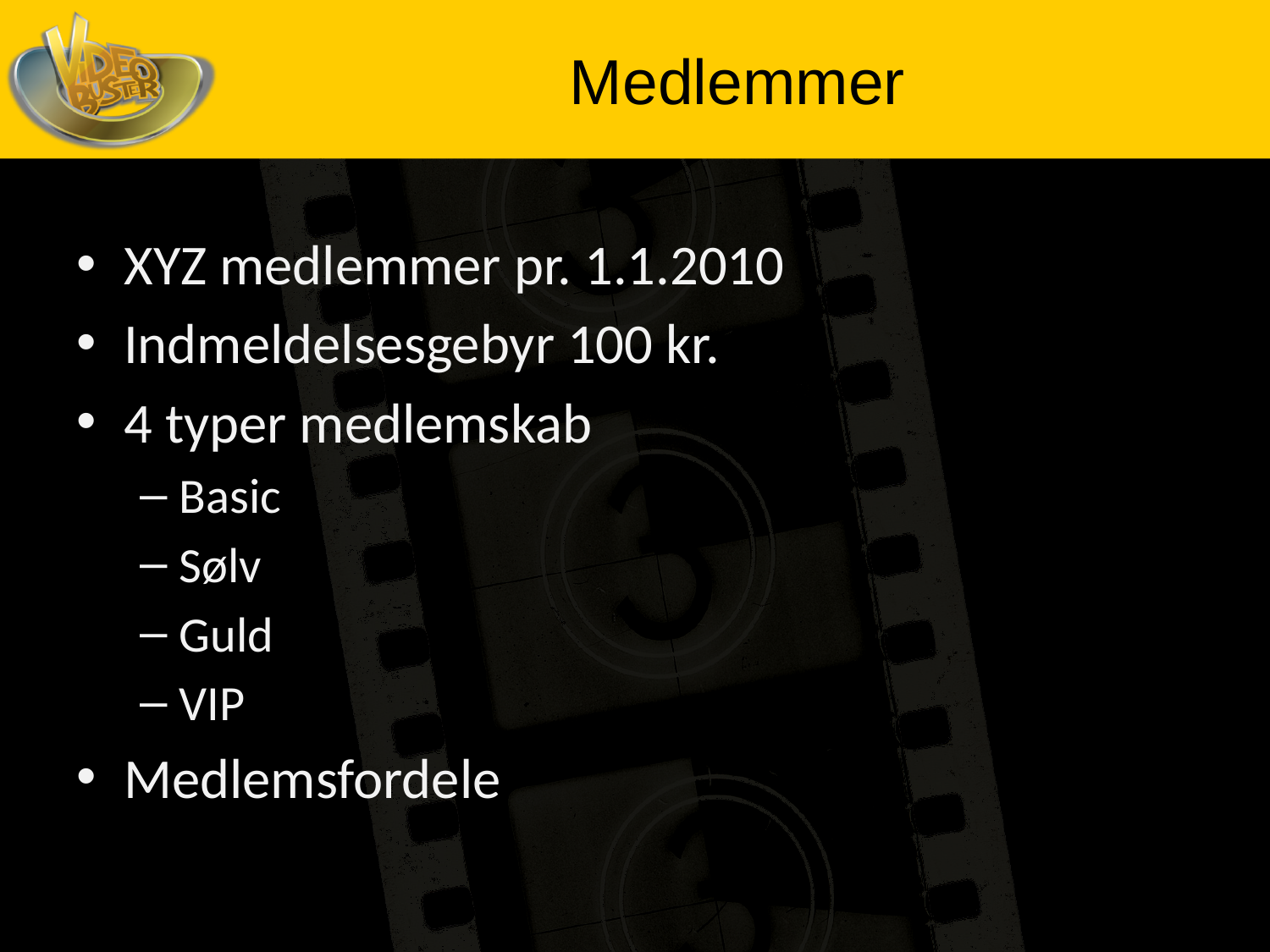

# Medlemmer
XYZ medlemmer pr. 1.1.2010
Indmeldelsesgebyr 100 kr.
4 typer medlemskab
Basic
Sølv
Guld
VIP
Medlemsfordele